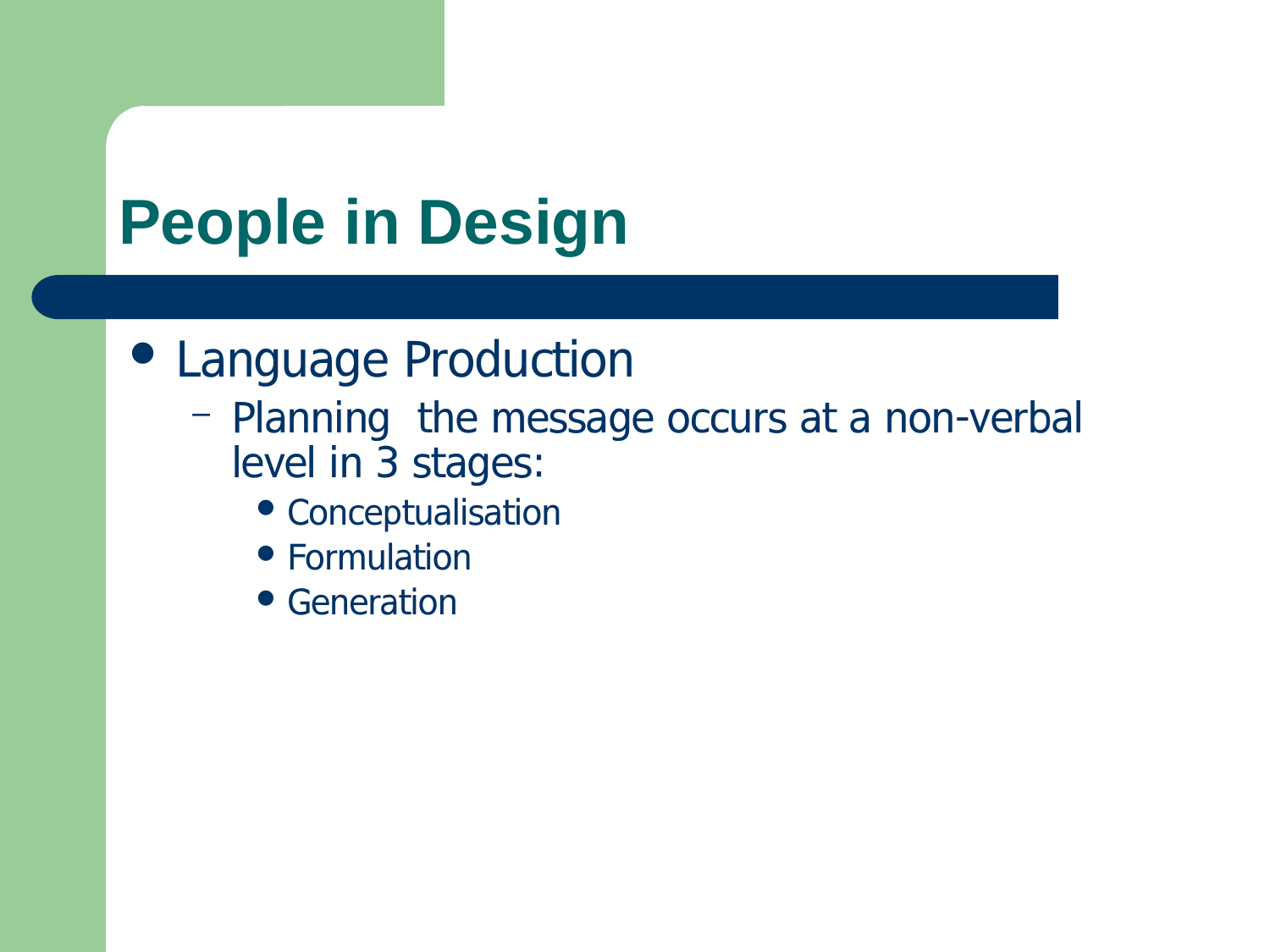

# People in Design
Language Production
Planning  the message occurs at a non-verbal level in 3 stages:
Conceptualisation
Formulation
Generation